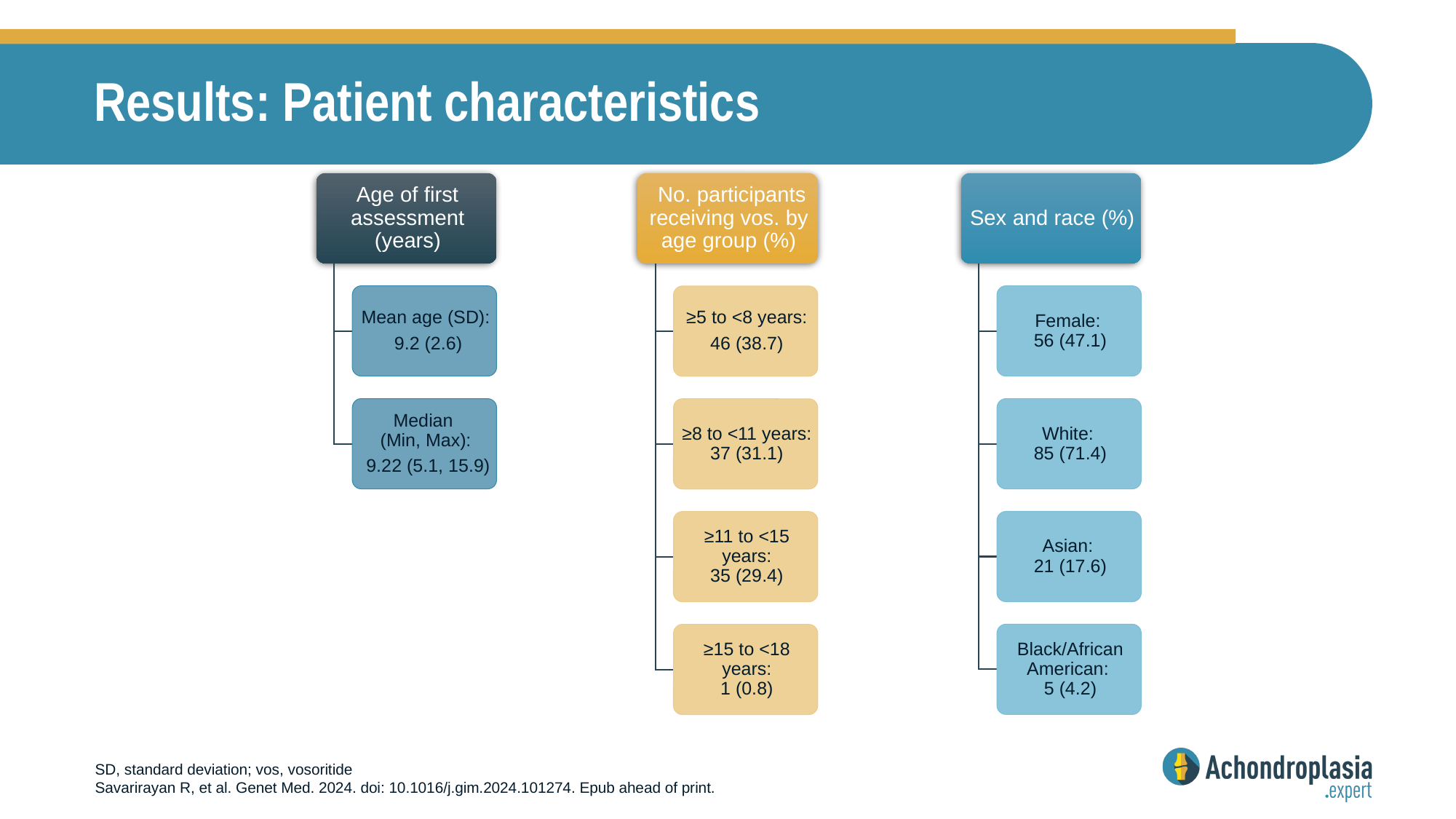

# Results: Patient characteristics
Age of first assessment (years)
Mean age (SD):
 9.2 (2.6)
Median
(Min, Max):
 9.22 (5.1, 15.9)
 No. participants receiving vos. by age group (%)
≥5 to <8 years:
46 (38.7)
≥8 to <11 years:
37 (31.1)
≥11 to <15 years:
35 (29.4)
≥15 to <18 years:
1 (0.8)
Sex and race (%)
Female:
56 (47.1)
White:
85 (71.4)
Asian:
21 (17.6)
Black/African American:
5 (4.2)
SD, standard deviation; vos, vosoritide
Savarirayan R, et al. Genet Med. 2024. doi: 10.1016/j.gim.2024.101274. Epub ahead of print.